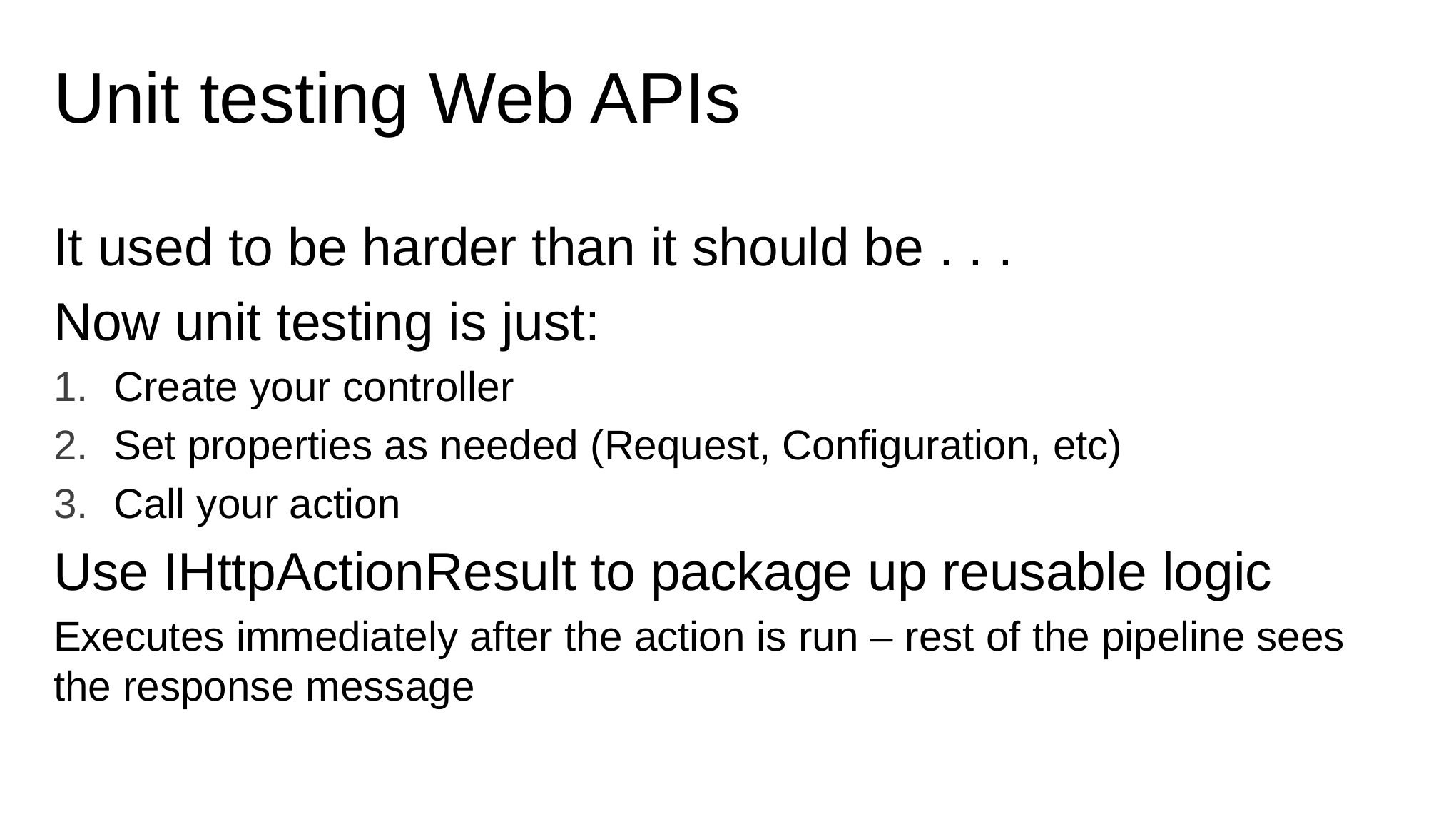

# Unit testing Web APIs
It used to be harder than it should be . . .
Now unit testing is just:
Create your controller
Set properties as needed (Request, Configuration, etc)
Call your action
Use IHttpActionResult to package up reusable logic
Executes immediately after the action is run – rest of the pipeline sees the response message